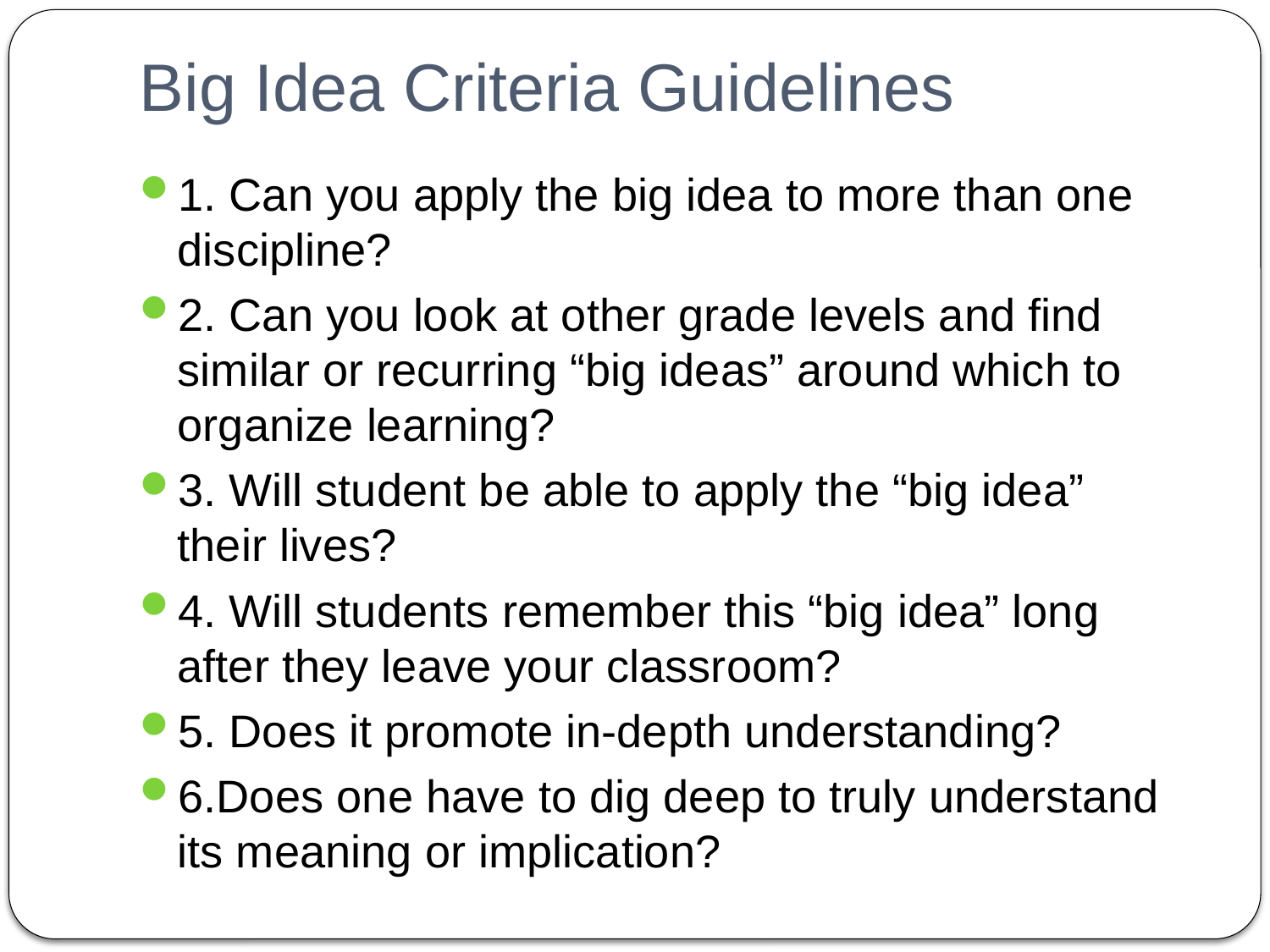

# Big Idea Criteria Guidelines
1. Can you apply the big idea to more than one discipline?
2. Can you look at other grade levels and find similar or recurring “big ideas” around which to organize learning?
3. Will student be able to apply the “big idea”  their lives?
4. Will students remember this “big idea” long after they leave your classroom?
5. Does it promote in-depth understanding?
6.Does one have to dig deep to truly understand its meaning or implication?